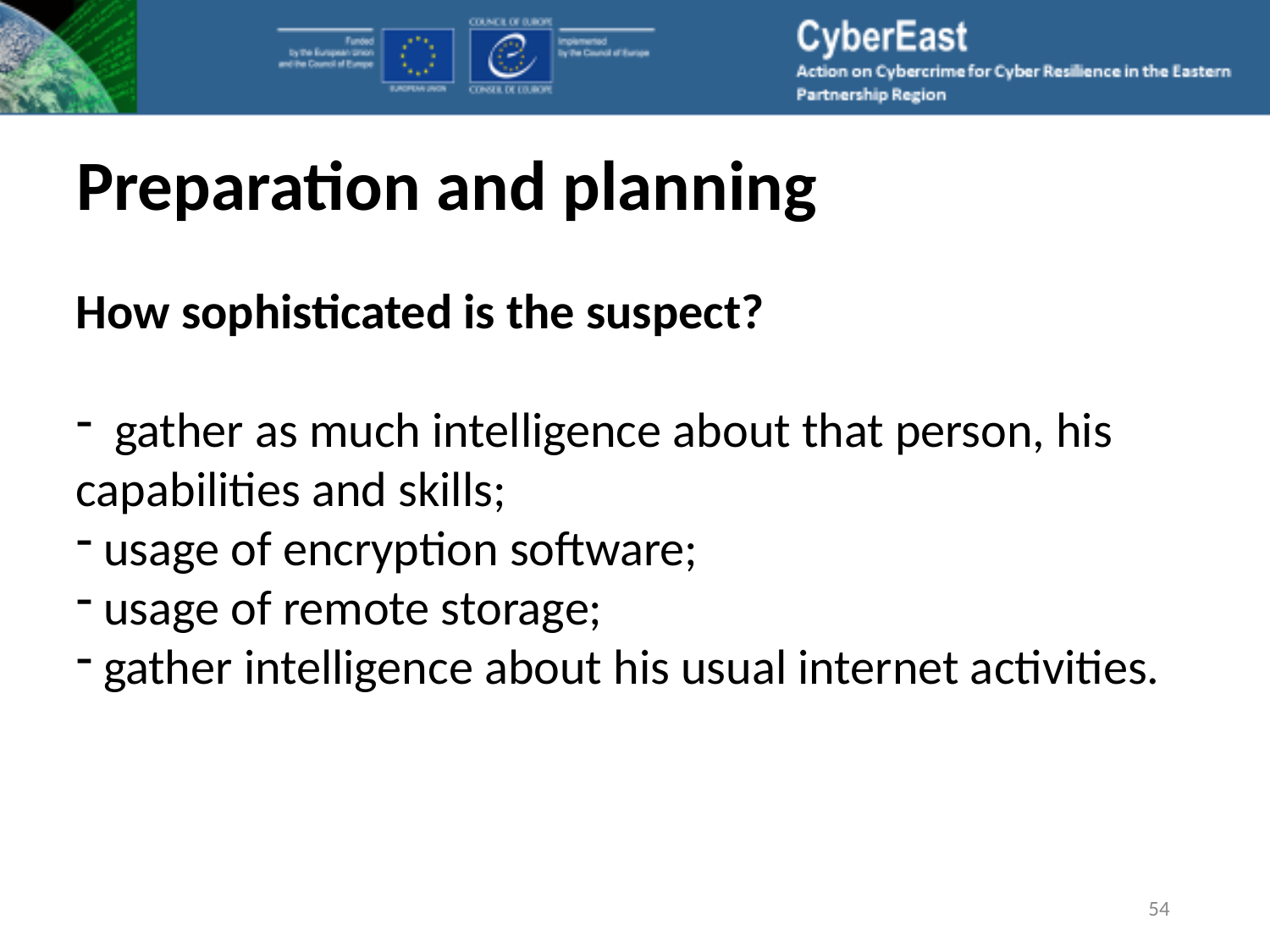

# Preparation and planning
How sophisticated is the suspect?

  gather as much intelligence about that person, his capabilities and skills;
 usage of encryption software;
 usage of remote storage;
 gather intelligence about his usual internet activities.

54